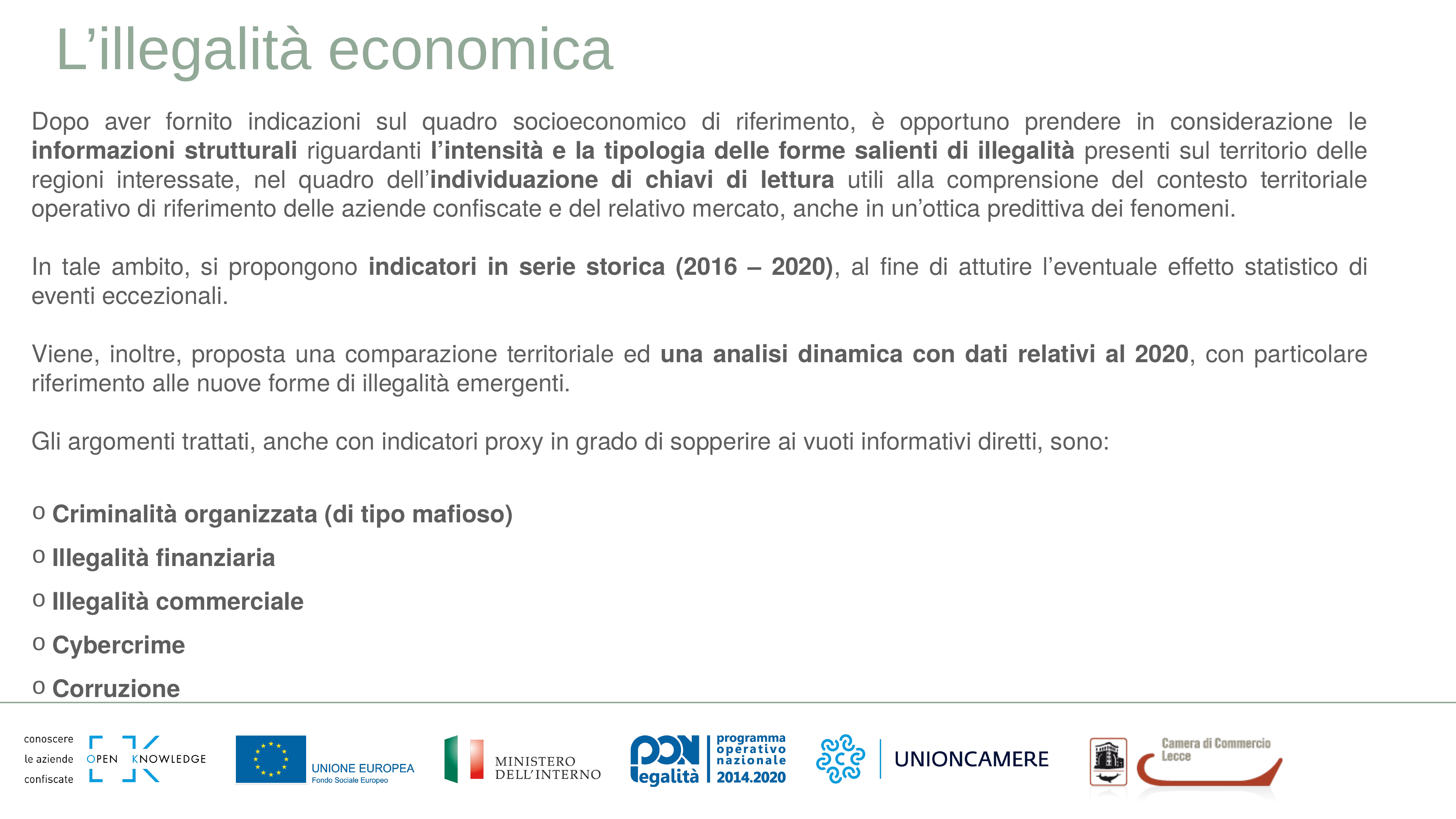

L’illegalità economica
Dopo aver fornito indicazioni sul quadro socioeconomico di riferimento, è opportuno prendere in considerazione le informazioni strutturali riguardanti l’intensità e la tipologia delle forme salienti di illegalità presenti sul territorio delle regioni interessate, nel quadro dell’individuazione di chiavi di lettura utili alla comprensione del contesto territoriale operativo di riferimento delle aziende confiscate e del relativo mercato, anche in un’ottica predittiva dei fenomeni.

In tale ambito, si propongono indicatori in serie storica (2016 – 2020), al fine di attutire l’eventuale effetto statistico di eventi eccezionali.

Viene, inoltre, proposta una comparazione territoriale ed una analisi dinamica con dati relativi al 2020, con particolare riferimento alle nuove forme di illegalità emergenti.

Gli argomenti trattati, anche con indicatori proxy in grado di sopperire ai vuoti informativi diretti, sono:

Criminalità organizzata (di tipo mafioso)
Illegalità finanziaria
Illegalità commerciale
Cybercrime
Corruzione